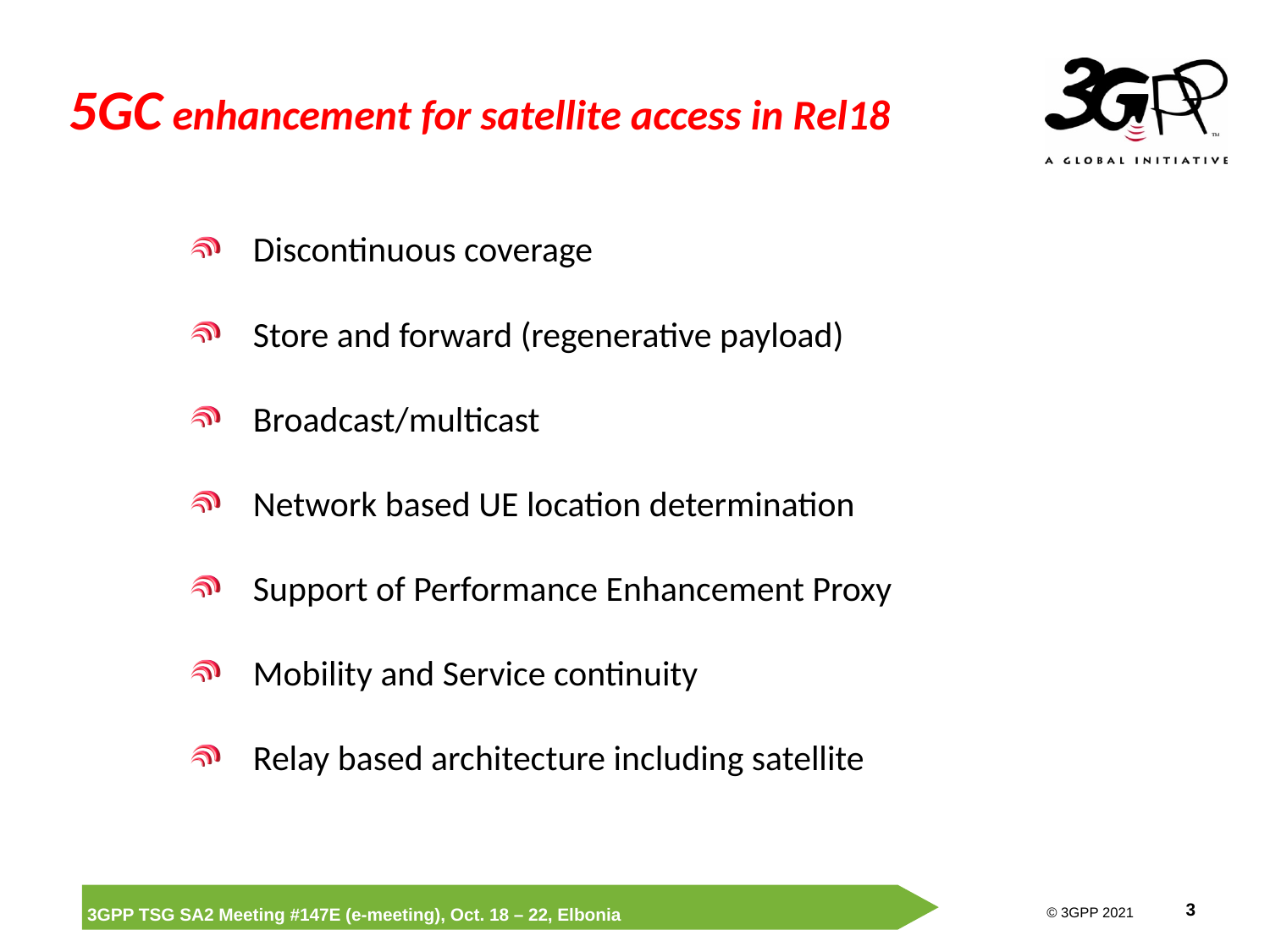

# 5GC enhancement for satellite access in Rel18
Discontinuous coverage

Store and forward (regenerative payload)

Broadcast/multicast

Network based UE location determination

Support of Performance Enhancement Proxy

Mobility and Service continuity

Relay based architecture including satellite